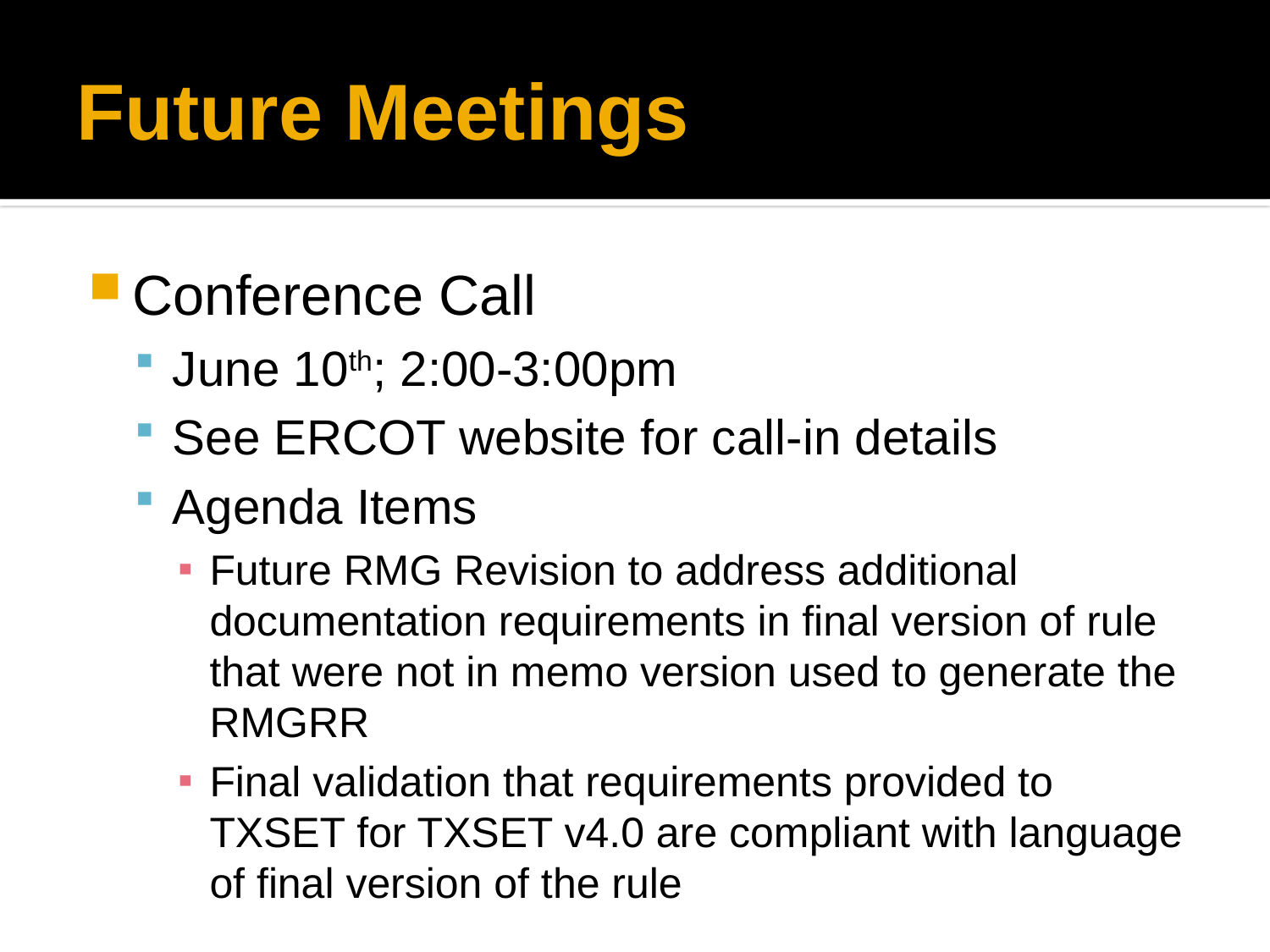

# Future Meetings
Conference Call
June 10th; 2:00-3:00pm
See ERCOT website for call-in details
Agenda Items
Future RMG Revision to address additional documentation requirements in final version of rule that were not in memo version used to generate the RMGRR
Final validation that requirements provided to TXSET for TXSET v4.0 are compliant with language of final version of the rule